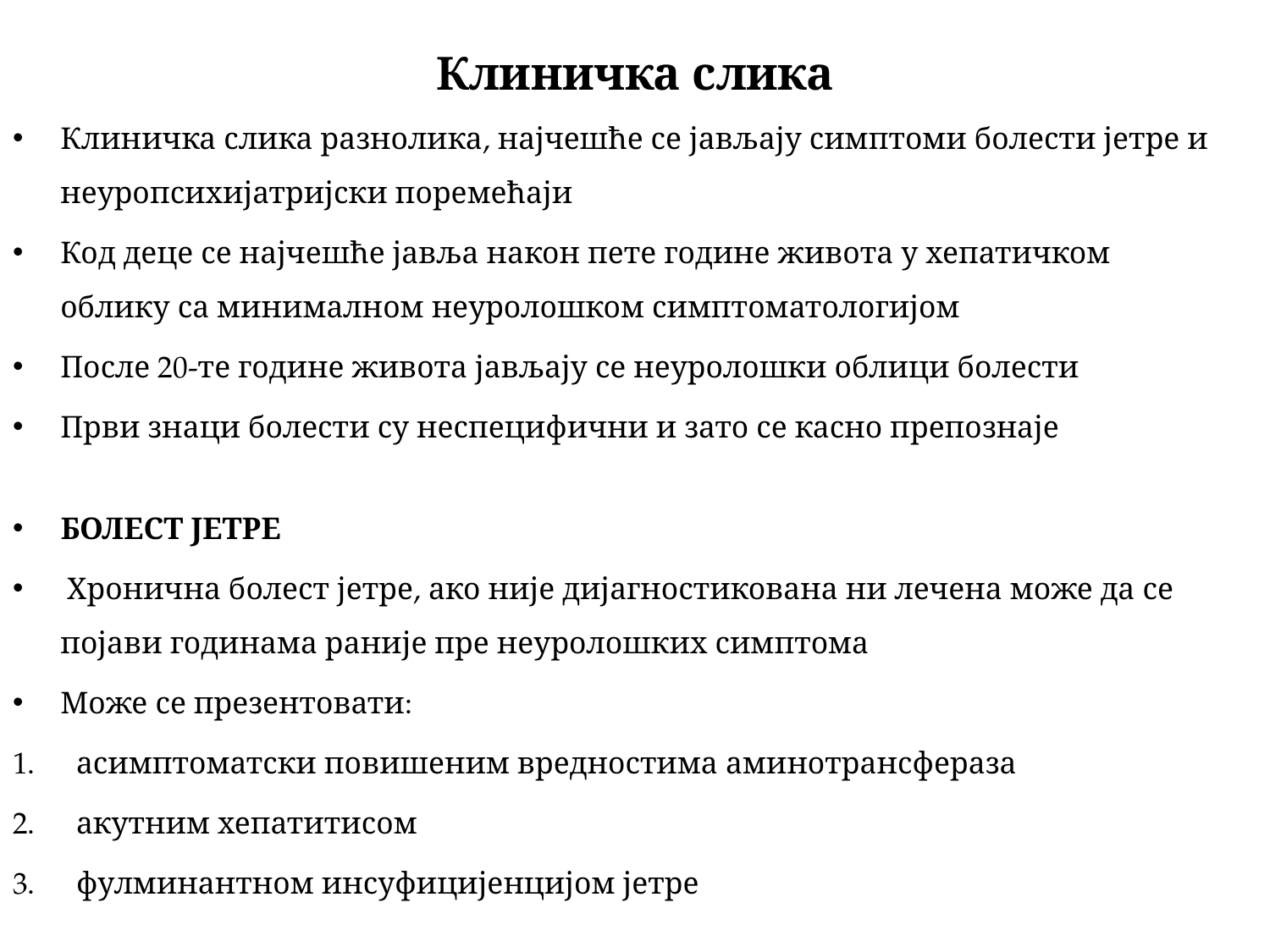

# Клиничка слика
Клиничка слика разнолика, најчешће се јављају симптоми болести јетре и неуропсихијатријски поремећаји
Код деце се најчешће јавља након пете године живота у хепатичком облику са минималном неуролошком симптоматологијом
После 20-те године живота јављају се неуролошки облици болести
Први знаци болести су неспецифични и зато се касно препознаје

БОЛЕСТ ЈЕТРЕ
 Хронична болест јетре, ако није дијагностикована ни лечена може да се појави годинама раније пре неуролошких симптома
Може се презентовати:
асимптоматски повишеним вредностима аминотрансфераза
акутним хепатитисом
фулминантном инсуфицијенцијом јетре